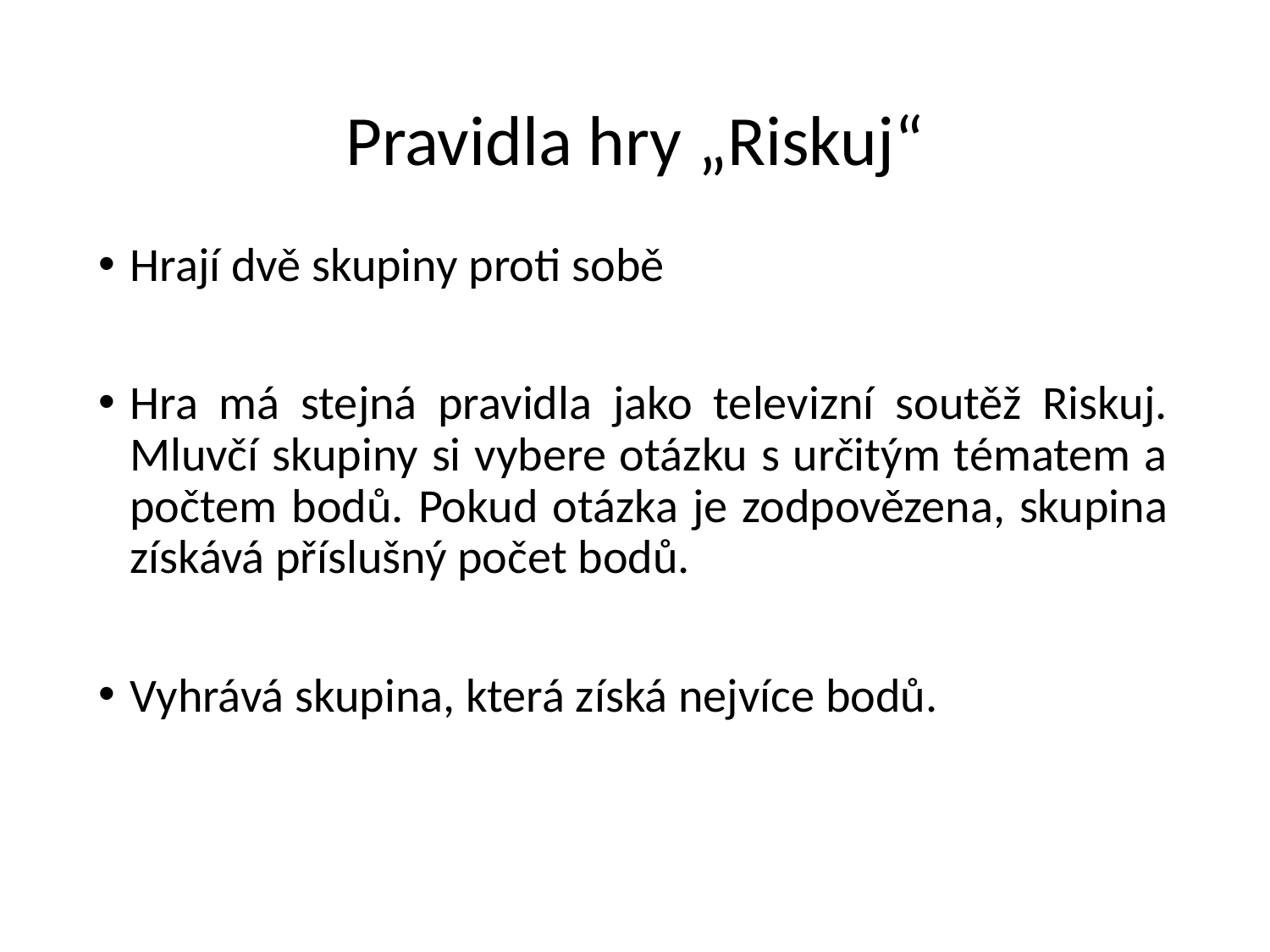

# Pravidla hry „Riskuj“
Hrají dvě skupiny proti sobě

Hra má stejná pravidla jako televizní soutěž Riskuj. Mluvčí skupiny si vybere otázku s určitým tématem a počtem bodů. Pokud otázka je zodpovězena, skupina získává příslušný počet bodů.

Vyhrává skupina, která získá nejvíce bodů.